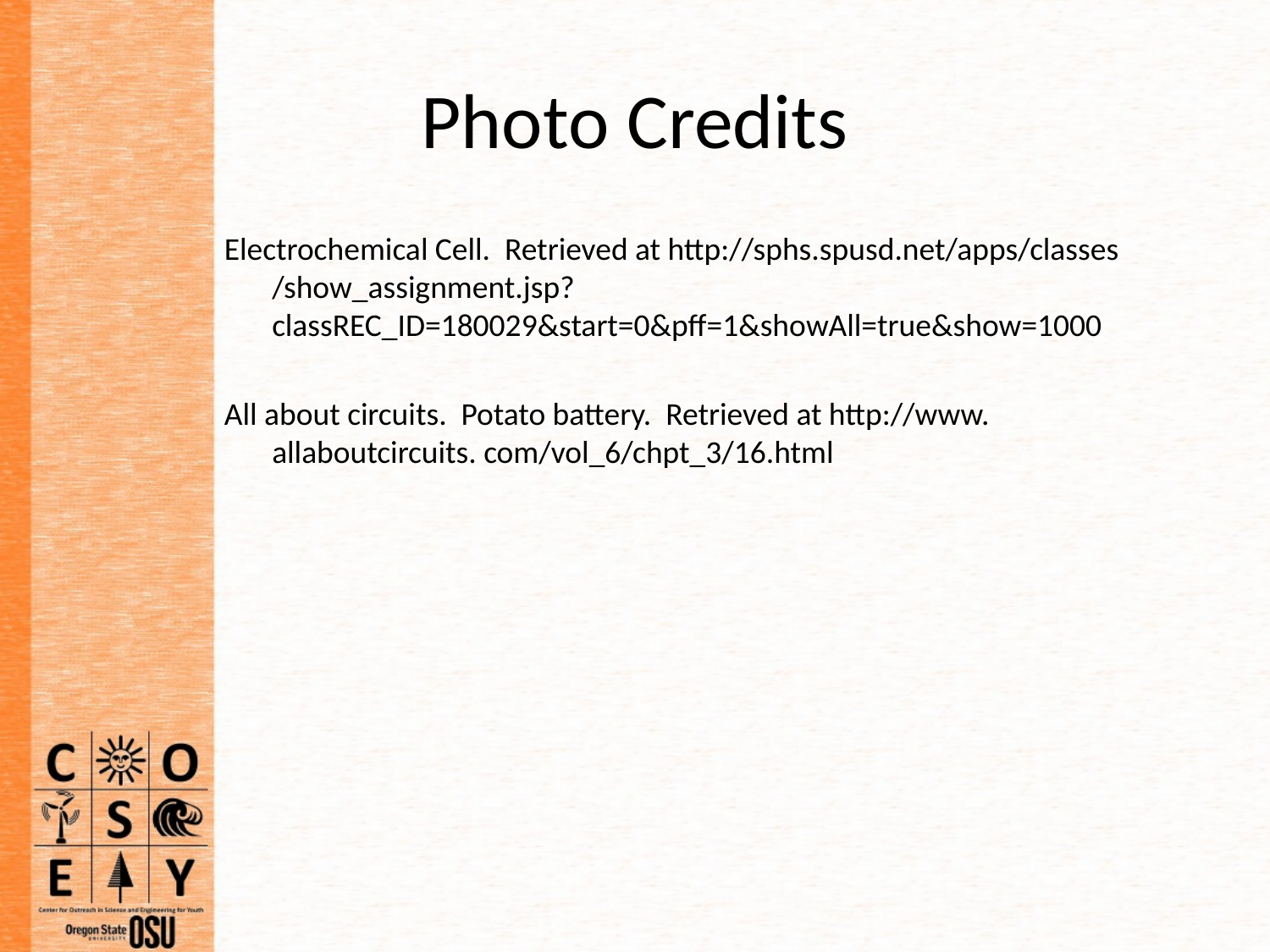

# Photo Credits
Electrochemical Cell.  Retrieved at http://sphs.spusd.net/apps/classes /show_assignment.jsp?classREC_ID=180029&start=0&pff=1&showAll=true&show=1000

All about circuits.  Potato battery.  Retrieved at http://www. allaboutcircuits. com/vol_6/chpt_3/16.html